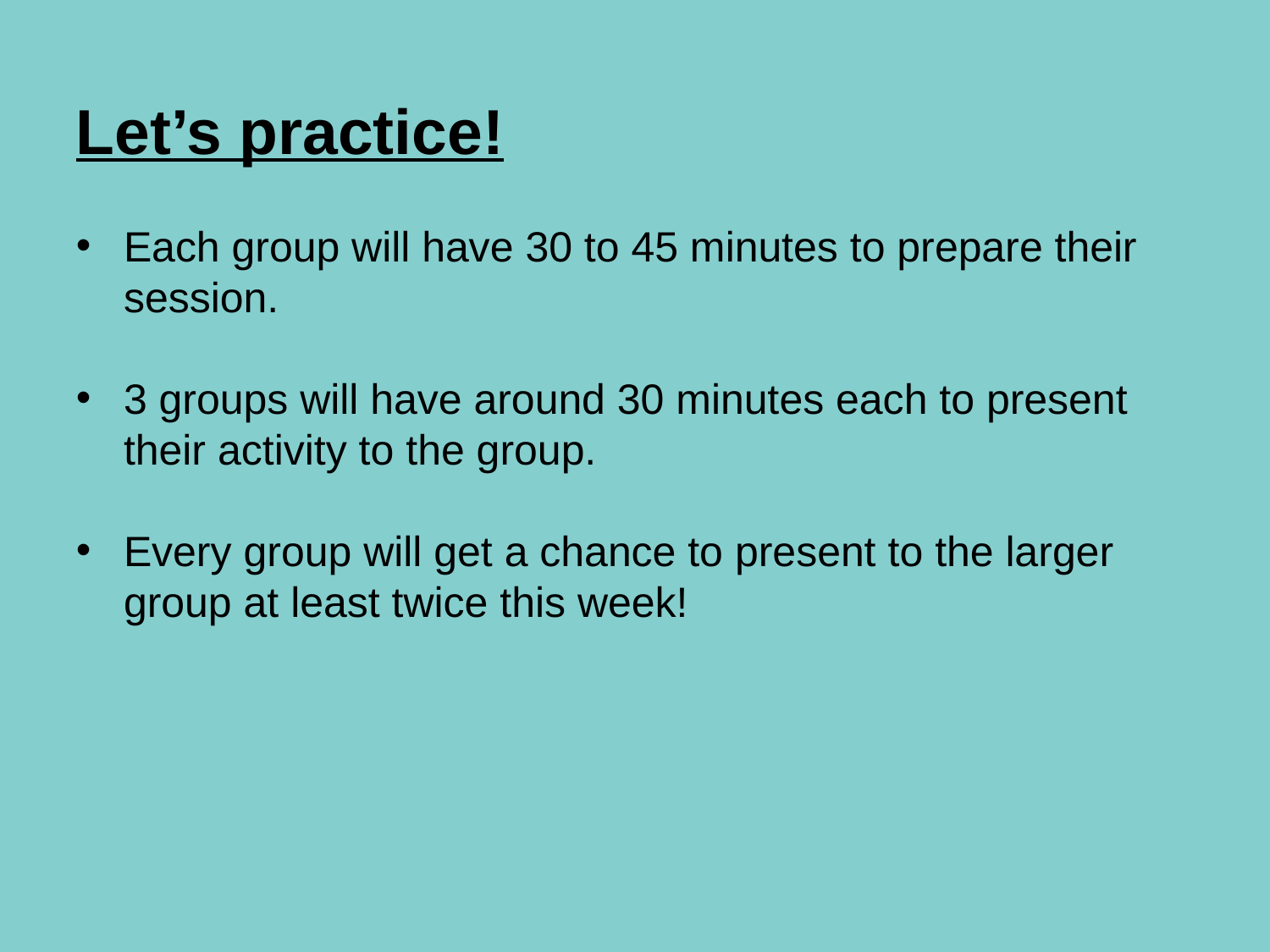

Let’s practice!
Each group will have 30 to 45 minutes to prepare their session.

3 groups will have around 30 minutes each to present their activity to the group.

Every group will get a chance to present to the larger group at least twice this week!